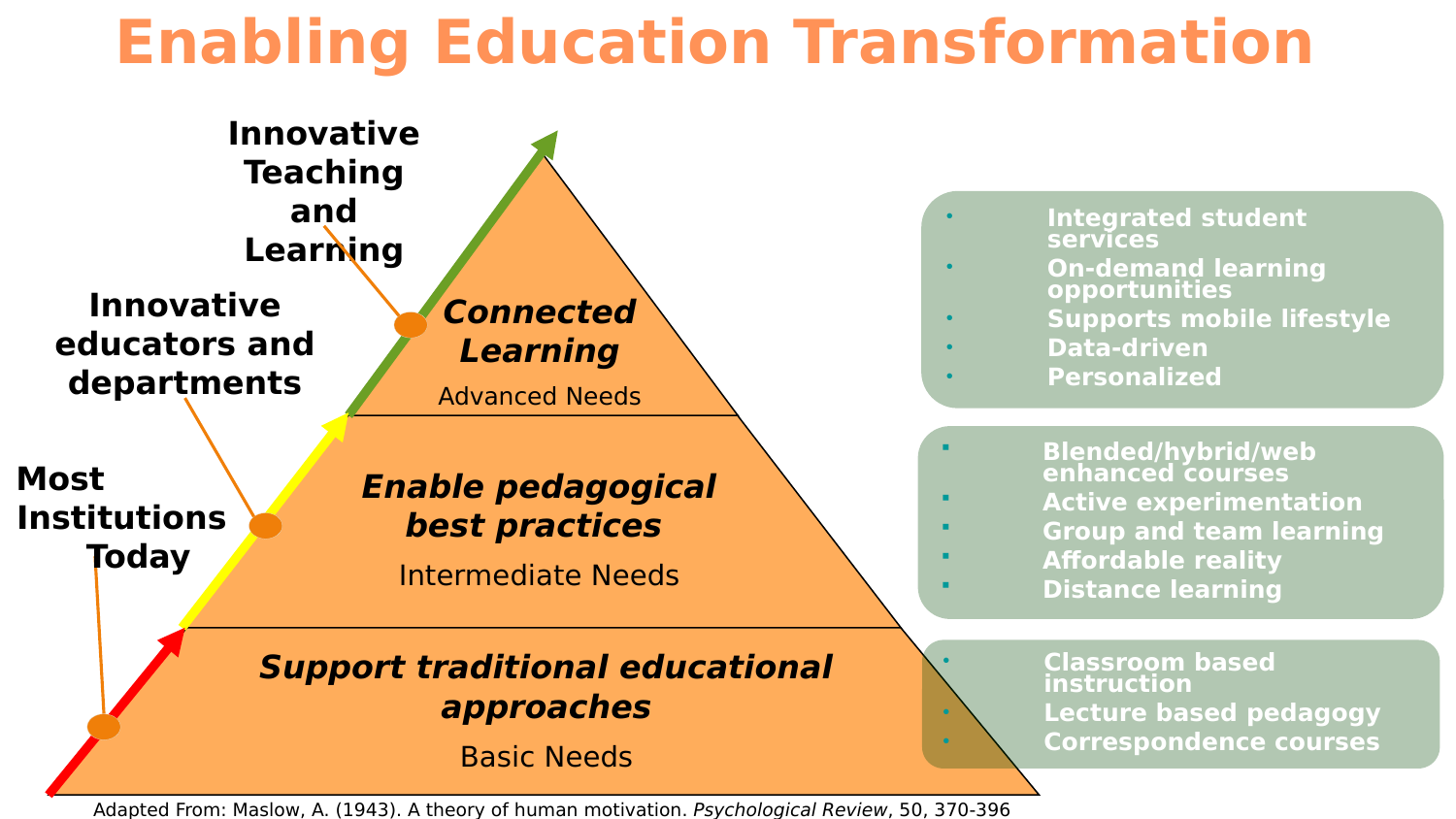

# Enabling Education Transformation

Innovative Teaching and Learning

Integrated student services
On-demand learning opportunities
Supports mobile lifestyle
Data-driven
Personalized
Connected Learning
Advanced Needs

Innovative educators and departments

Blended/hybrid/web enhanced courses
Active experimentation
Group and team learning
Affordable reality
Distance learning
Enable pedagogical best practices
Intermediate Needs
Most             Institutions    Today

Support traditional educational approaches
Basic Needs
Classroom based instruction
Lecture based pedagogy
Correspondence courses

Adapted From: Maslow, A. (1943). A theory of human motivation. Psychological Review, 50, 370-396